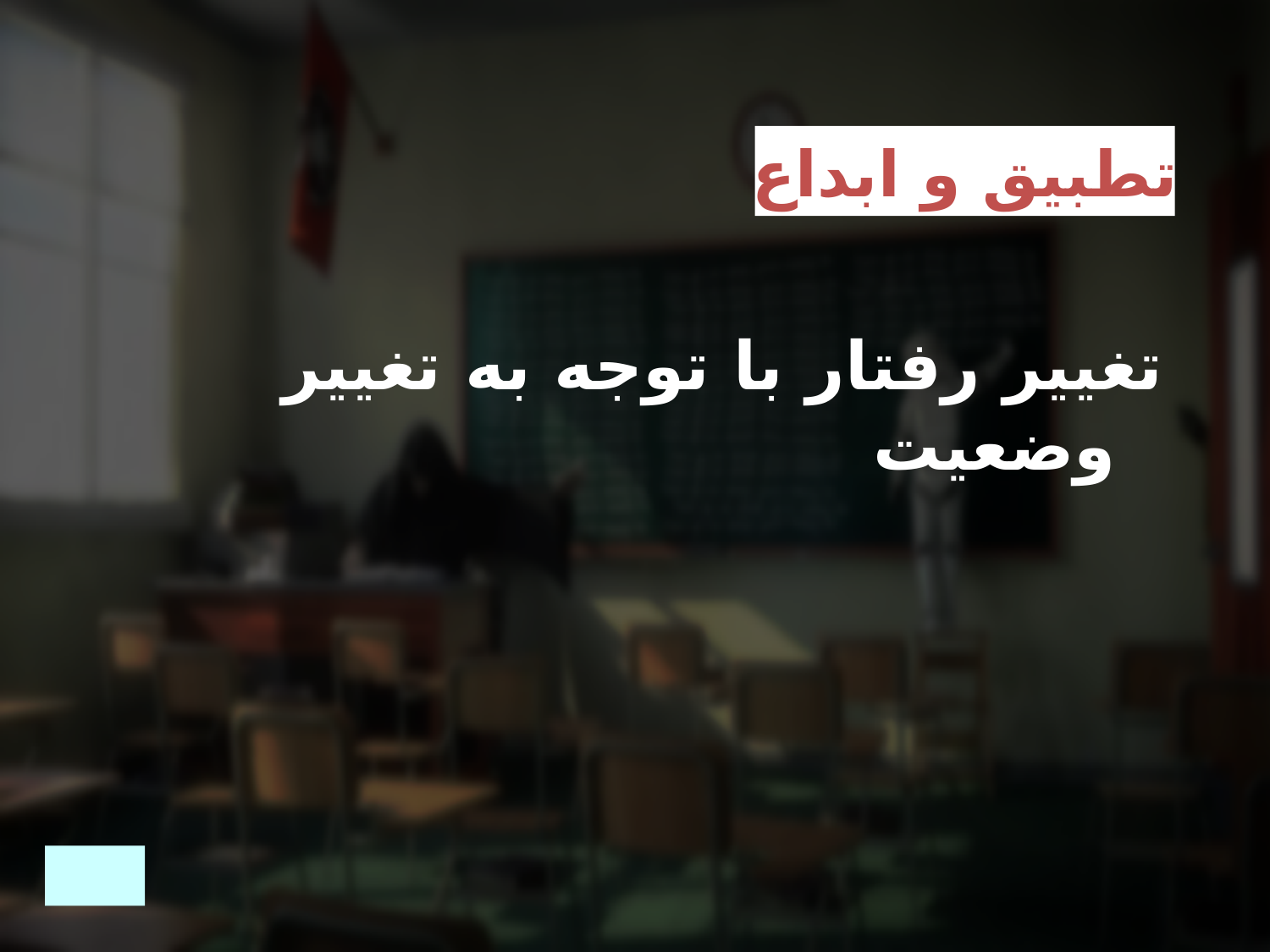

تطبیق و ابداع
تغییر رفتار با توجه به تغییر وضعیت